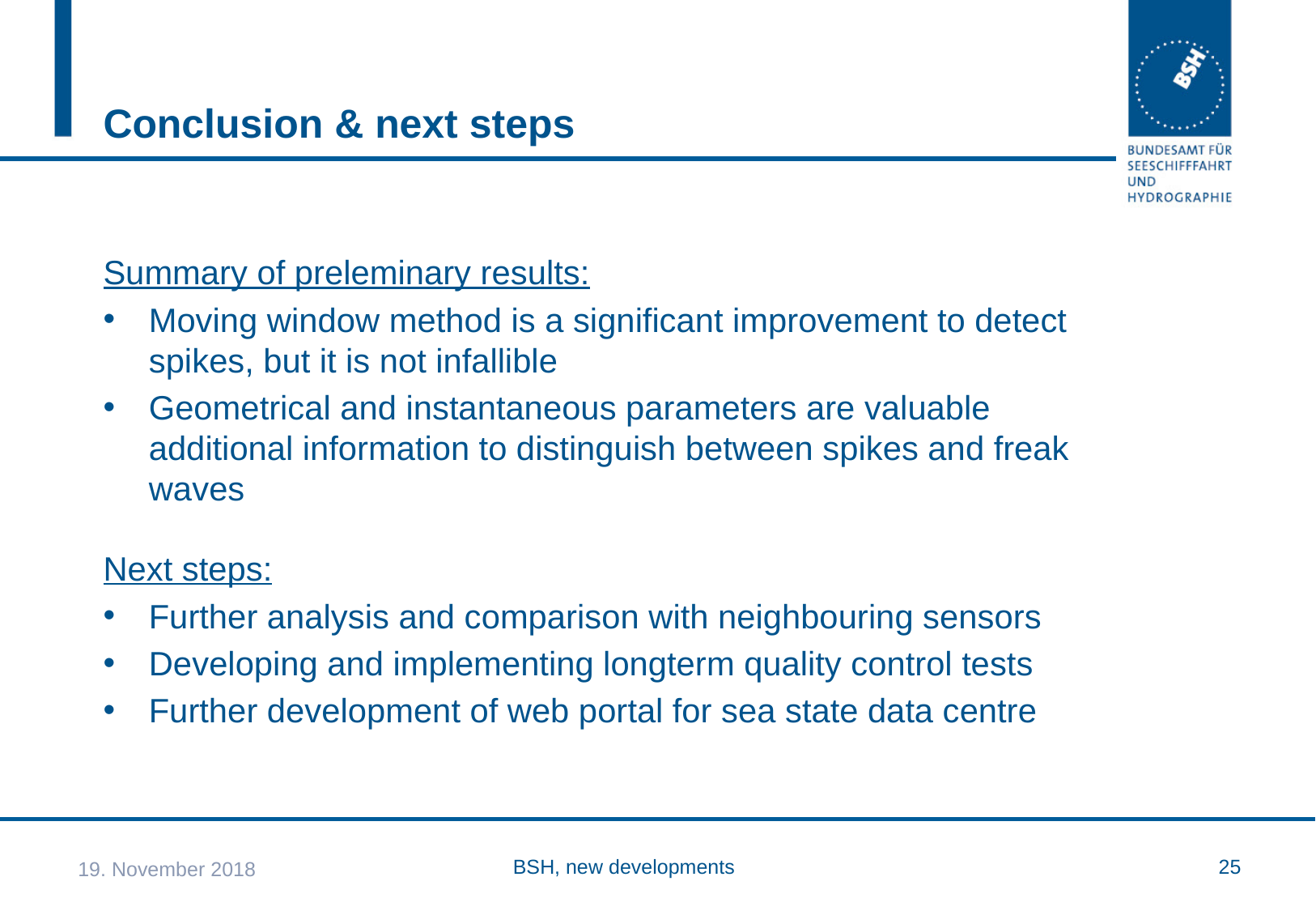

# Conclusion & next steps
Summary of preleminary results:
Moving window method is a significant improvement to detect spikes, but it is not infallible
Geometrical and instantaneous parameters are valuable additional information to distinguish between spikes and freak waves

Next steps:
Further analysis and comparison with neighbouring sensors
Developing and implementing longterm quality control tests
Further development of web portal for sea state data centre
BSH, new developments
19. November 2018
25